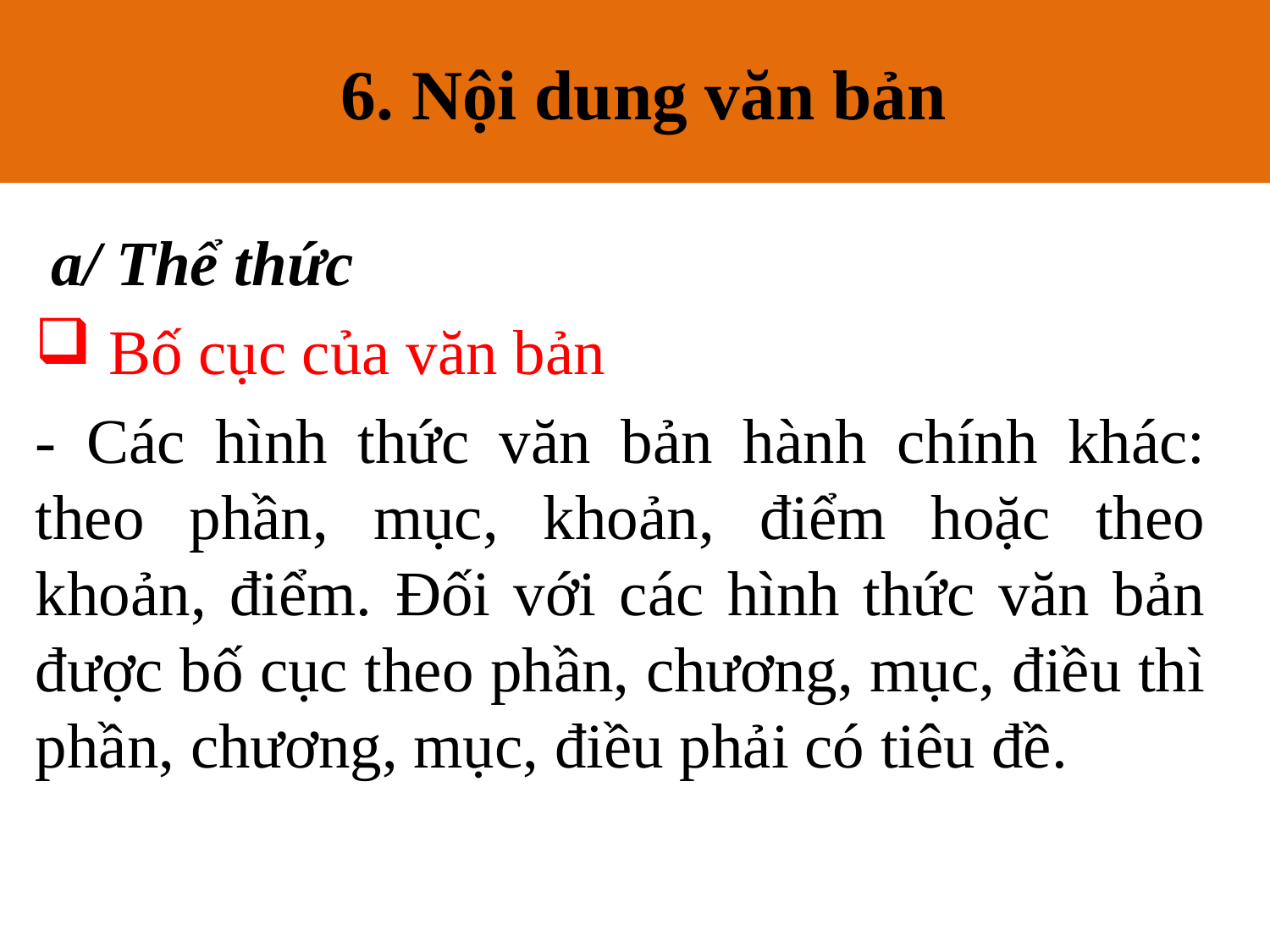

6. Nội dung văn bản
# 6. Nội dung văn bản
 a/ Thể thức
 Bố cục của văn bản
- Các hình thức văn bản hành chính khác: theo phần, mục, khoản, điểm hoặc theo khoản, điểm. Đối với các hình thức văn bản được bố cục theo phần, chương, mục, điều thì phần, chương, mục, điều phải có tiêu đề.